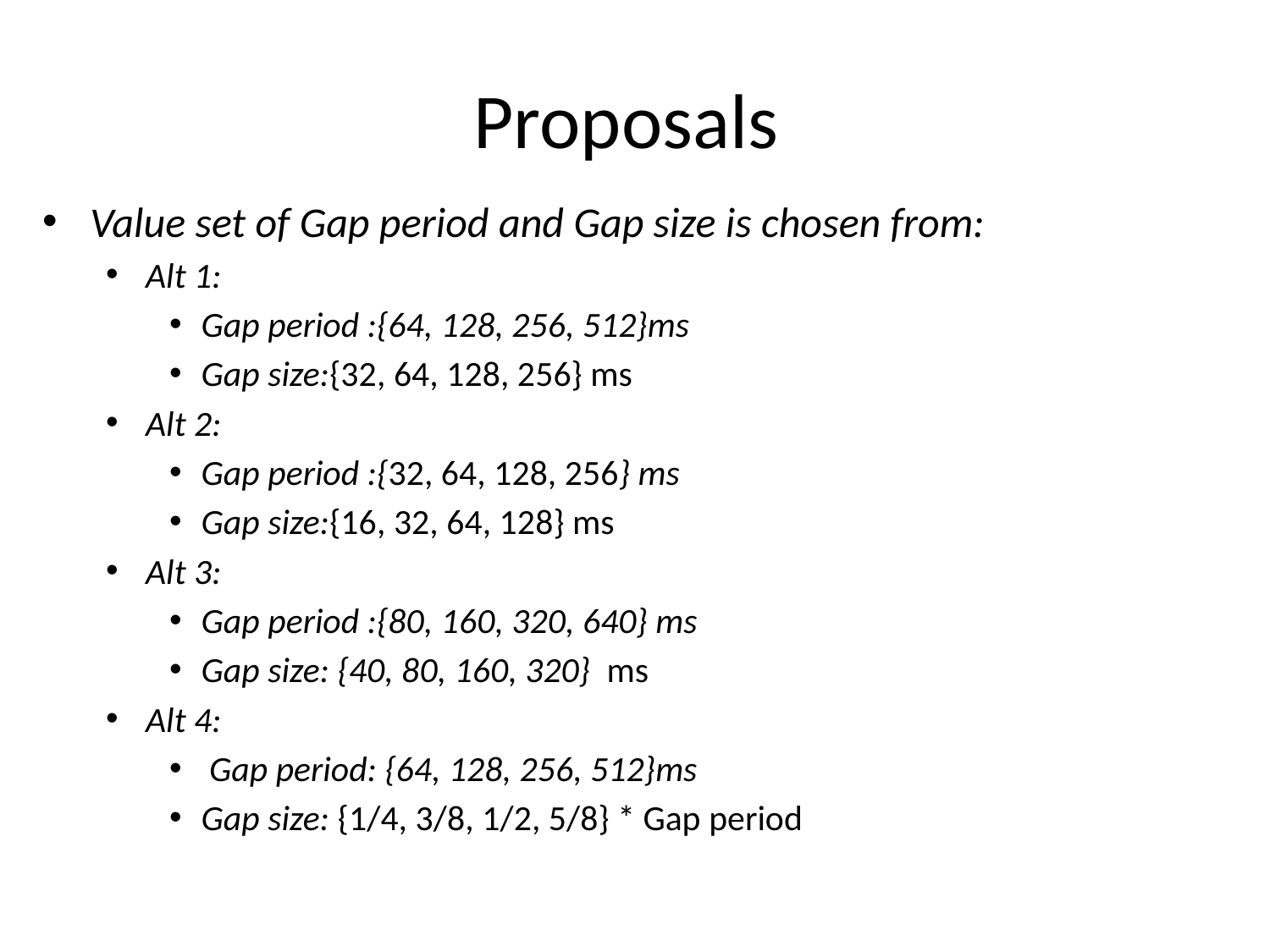

# Proposals
Value set of Gap period and Gap size is chosen from:
Alt 1:
Gap period :{64, 128, 256, 512}ms
Gap size:{32, 64, 128, 256} ms
Alt 2:
Gap period :{32, 64, 128, 256} ms
Gap size:{16, 32, 64, 128} ms
Alt 3:
Gap period :{80, 160, 320, 640} ms
Gap size: {40, 80, 160, 320}  ms
Alt 4:
 Gap period: {64, 128, 256, 512}ms
Gap size: {1/4, 3/8, 1/2, 5/8} * Gap period